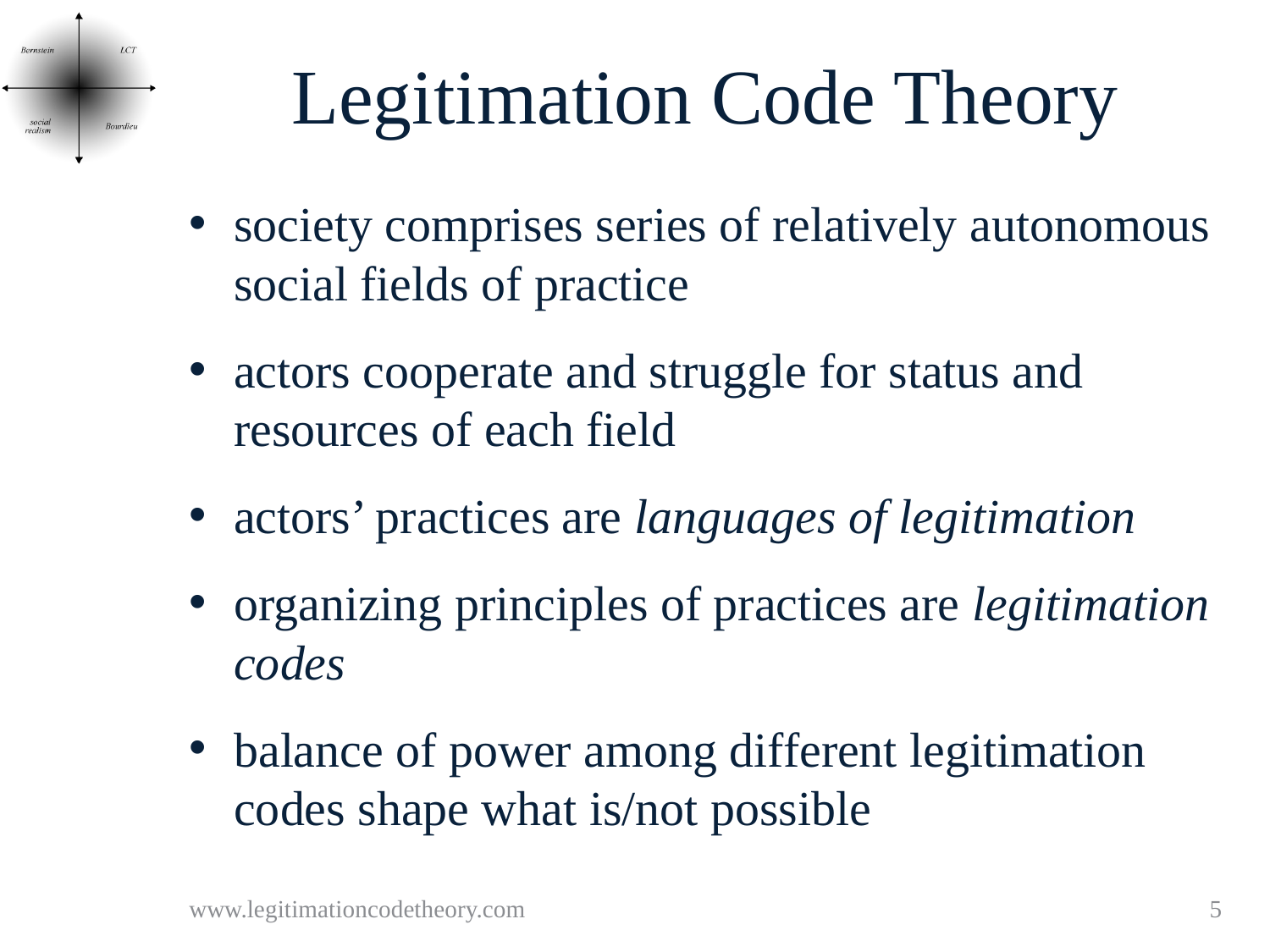

# Legitimation Code Theory

society comprises series of relatively autonomous social fields of practice
actors cooperate and struggle for status and resources of each field
actors’ practices are languages of legitimation
organizing principles of practices are legitimation codes
balance of power among different legitimation codes shape what is/not possible

www.legitimationcodetheory.com
5